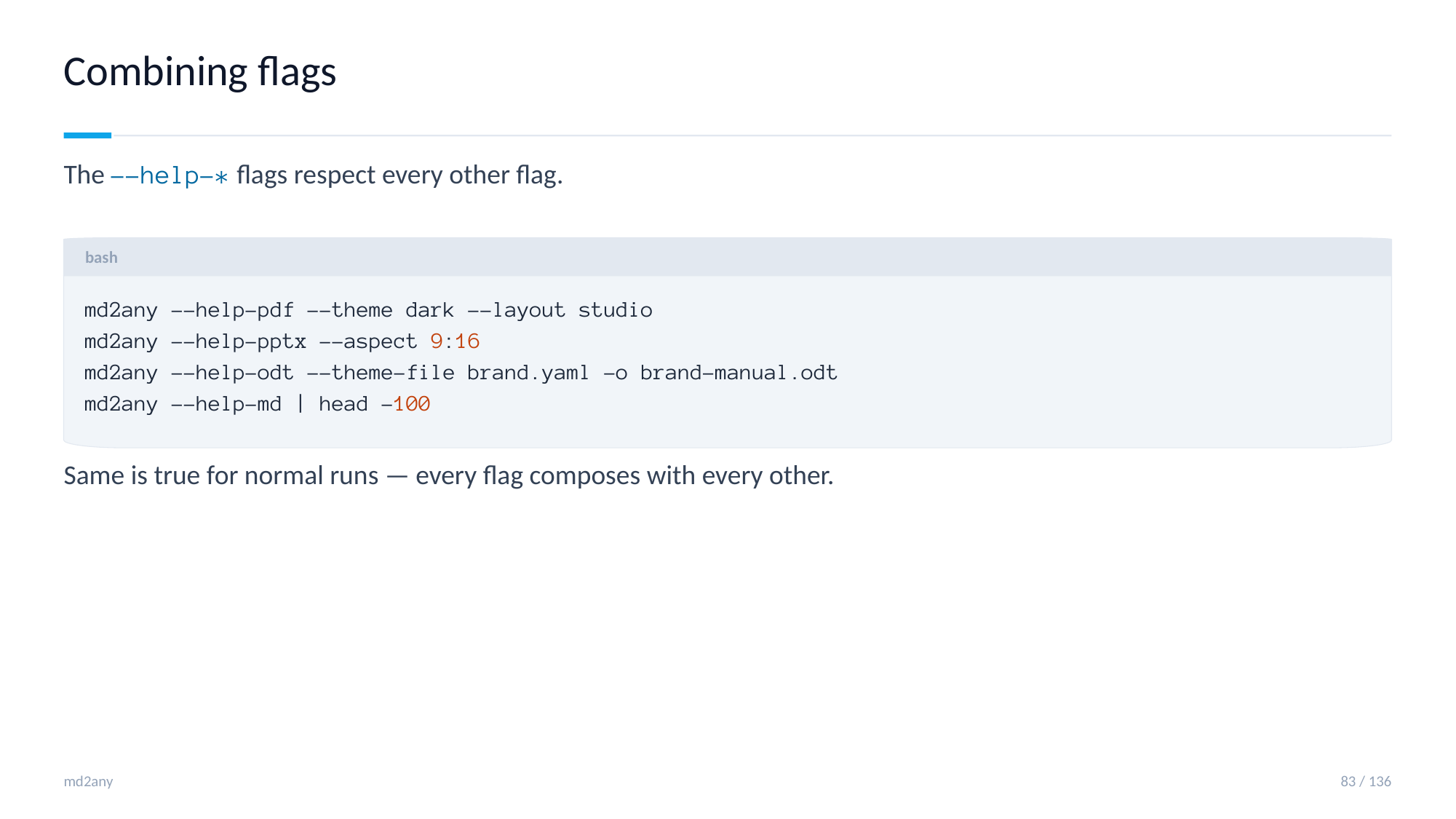

Combining flags

The --help-* flags respect every other flag.
bash
md2any --help-pdf --theme dark --layout studio
md2any --help-pptx --aspect 9:16
md2any --help-odt --theme-file brand.yaml -o brand-manual.odt
md2any --help-md | head -100
Same is true for normal runs — every flag composes with every other.
md2any
83 / 136